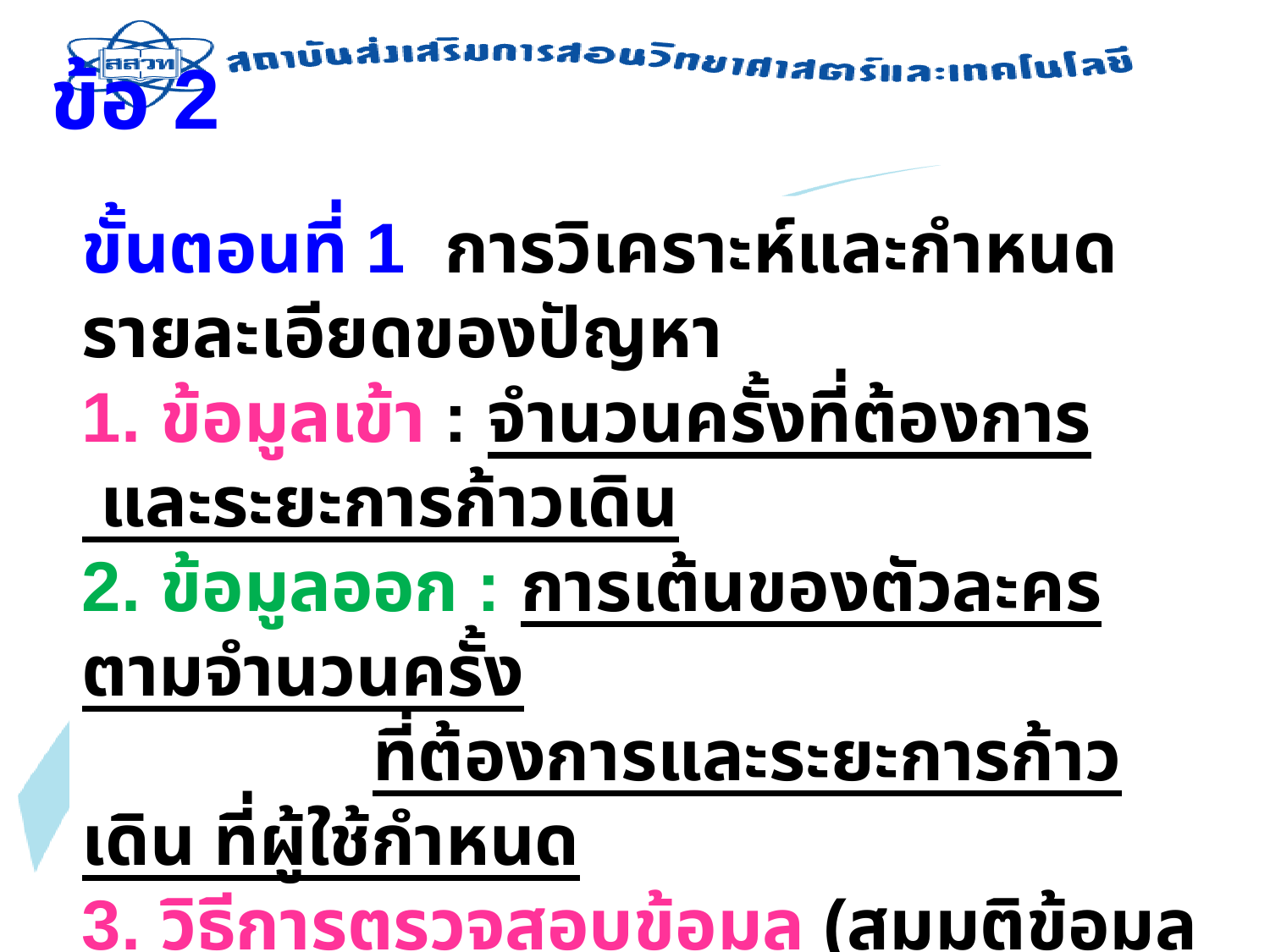

ข้อ 2
ขั้นตอนที่ 1  การวิเคราะห์และกำหนดรายละเอียดของปัญหา
1. ข้อมูลเข้า : จำนวนครั้งที่ต้องการ  และระยะการก้าวเดิน
2. ข้อมูลออก : การเต้นของตัวละคร ตามจำนวนครั้ง
		  ที่ต้องการและระยะการก้าวเดิน ที่ผู้ใช้กำหนด
3. วิธีการตรวจสอบข้อมูล (สมมติข้อมูลทดสอบและแสดงผลลัพธ์ที่ได้จำนวน 2 ชุด)